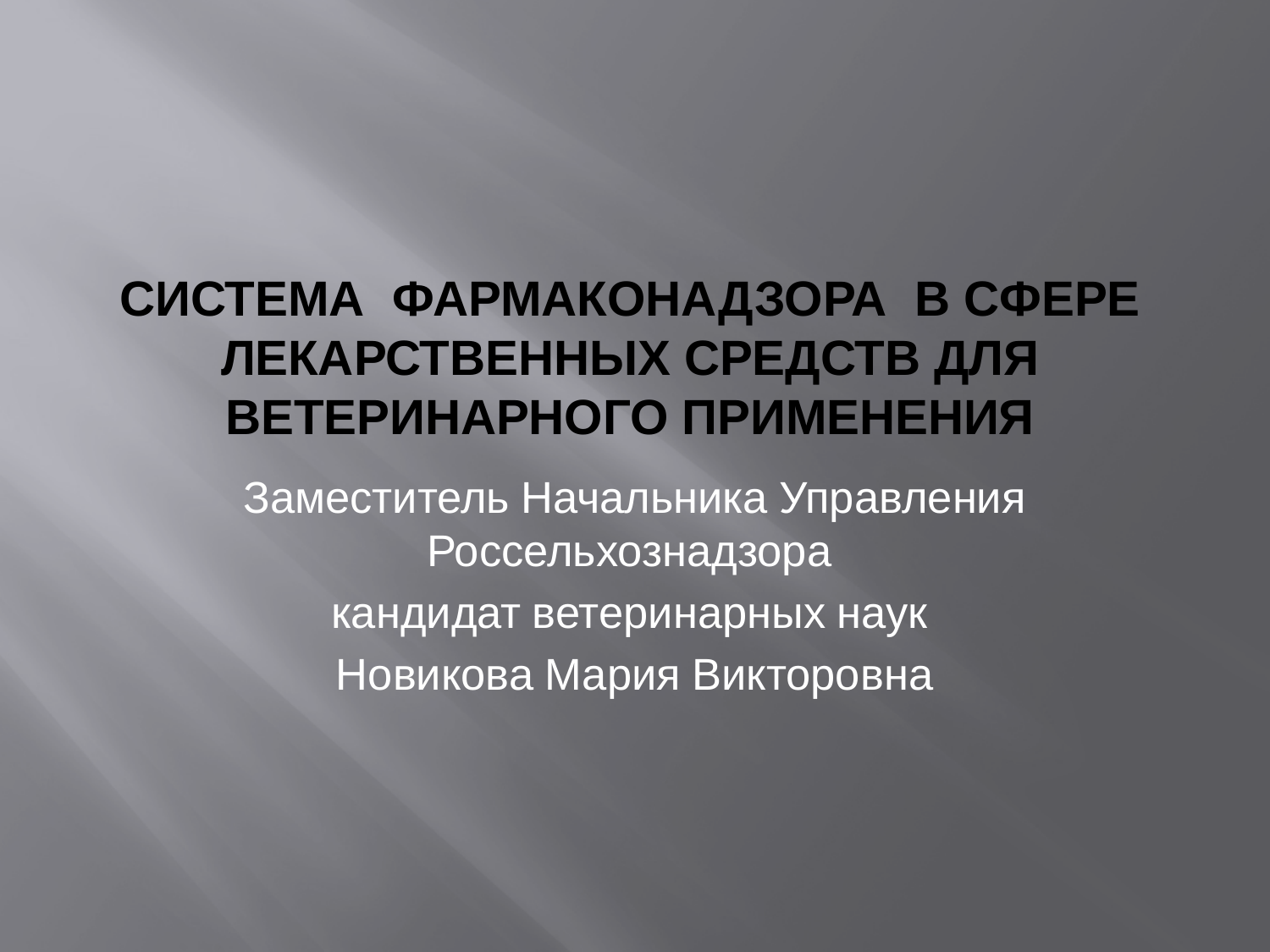

# Система  ФАРМАКОНАДЗОРА  В СФЕРЕ ЛЕКАРСТВЕННЫХ СРЕДСТВ ДЛЯ ВЕТЕРИНАРНОГО ПРИМЕНЕНИЯ
Заместитель Начальника Управления Россельхознадзора
кандидат ветеринарных наук
Новикова Мария Викторовна